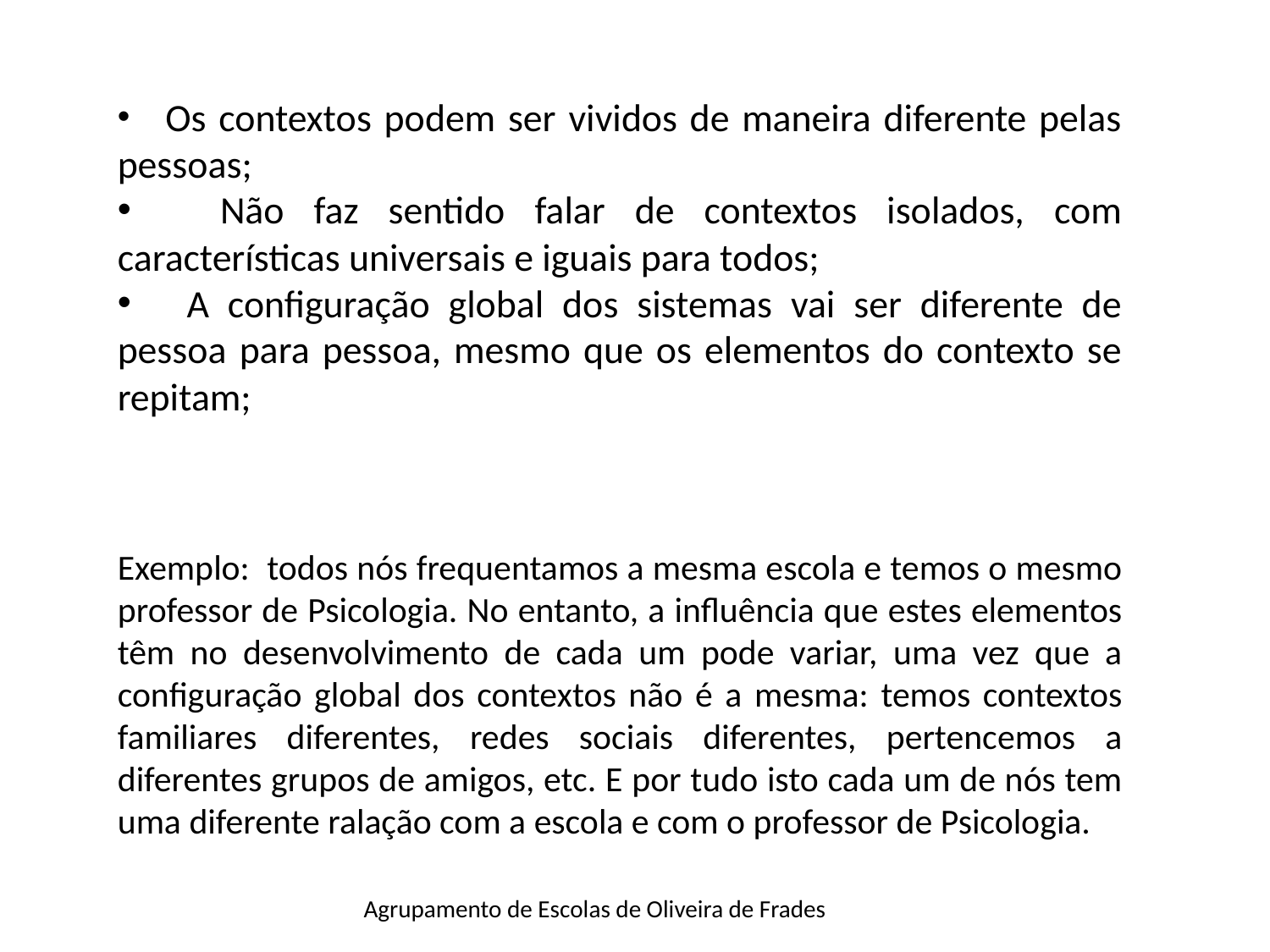

Os contextos podem ser vividos de maneira diferente pelas pessoas;
   Não faz sentido falar de contextos isolados, com características universais e iguais para todos;
   A configuração global dos sistemas vai ser diferente de pessoa para pessoa, mesmo que os elementos do contexto se repitam;

Exemplo:  todos nós frequentamos a mesma escola e temos o mesmo professor de Psicologia. No entanto, a influência que estes elementos têm no desenvolvimento de cada um pode variar, uma vez que a configuração global dos contextos não é a mesma: temos contextos familiares diferentes, redes sociais diferentes, pertencemos a diferentes grupos de amigos, etc. E por tudo isto cada um de nós tem uma diferente ralação com a escola e com o professor de Psicologia.

Agrupamento de Escolas de Oliveira de Frades